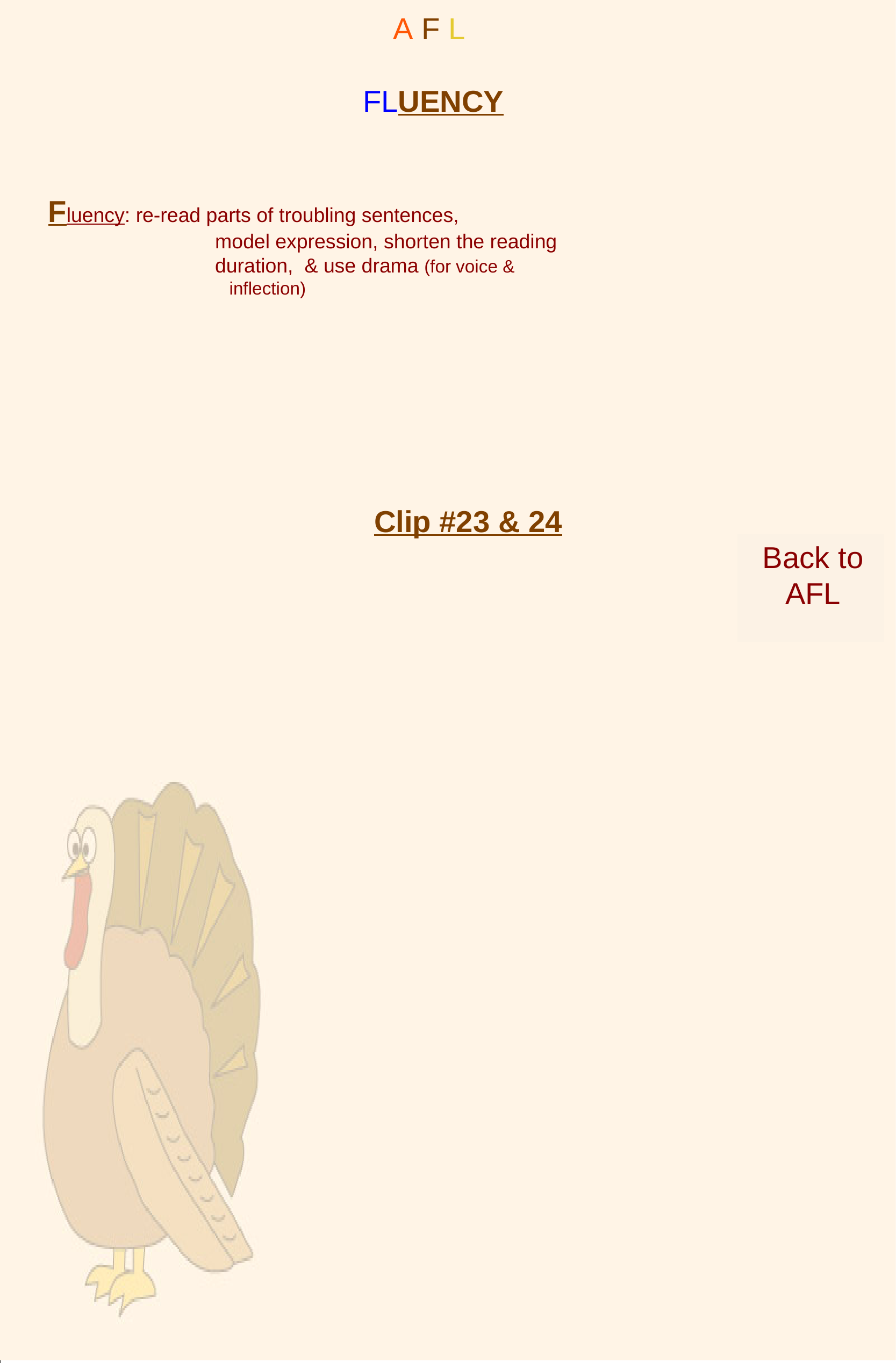

A F L

FLUENCY
Fluency: re-read parts of troubling sentences,
		 model expression, shorten the reading
		 duration,  & use drama (for voice &
		    inflection)
Clip #23 & 24

Back to
AFL